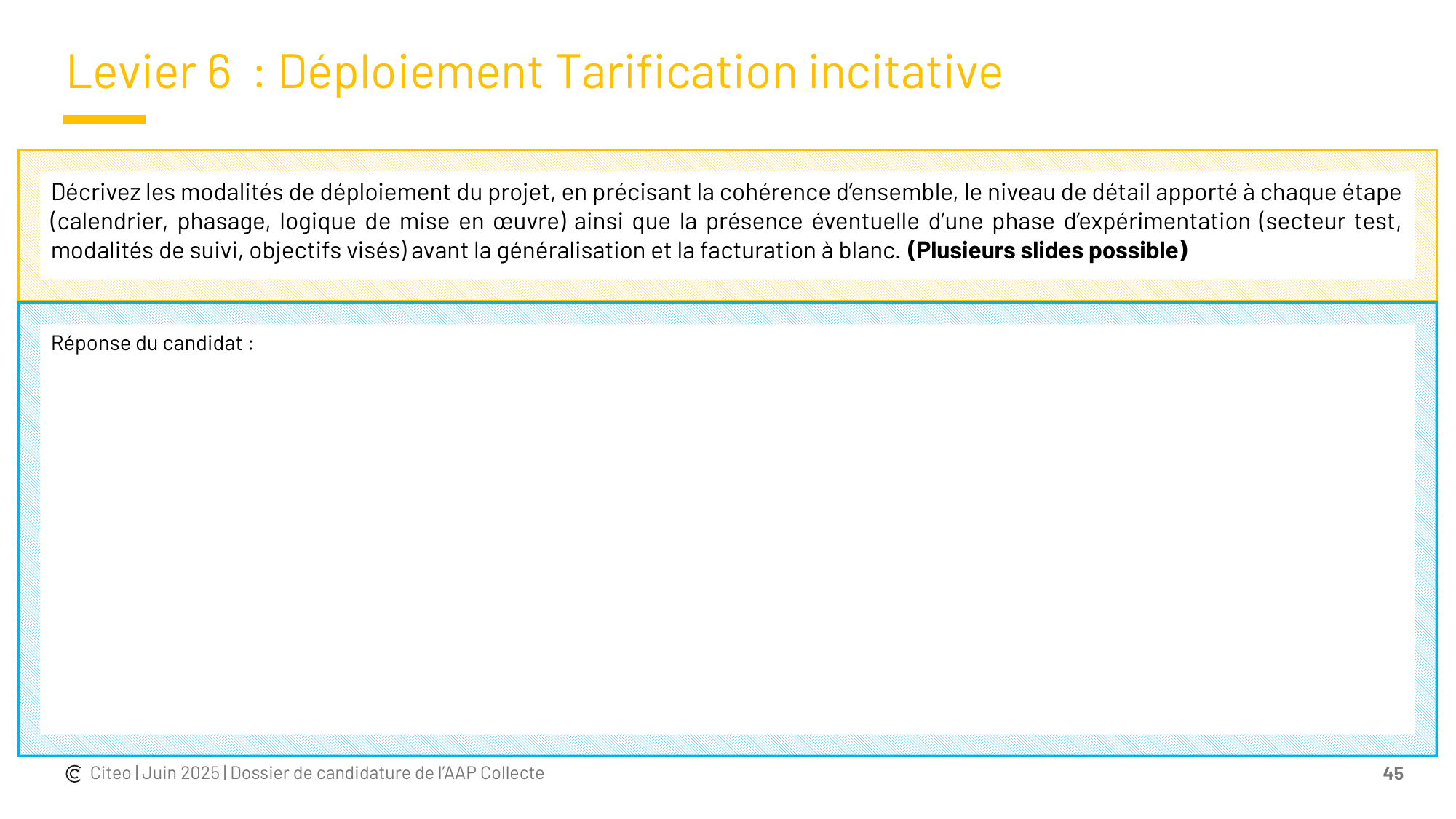

# Levier 6  : Déploiement Tarification incitative

Décrivez les modalités de déploiement du projet, en précisant la cohérence d’ensemble, le niveau de détail apporté à chaque étape (calendrier, phasage, logique de mise en œuvre) ainsi que la présence éventuelle d’une phase d’expérimentation (secteur test, modalités de suivi, objectifs visés) avant la généralisation et la facturation à blanc. (Plusieurs slides possible)

Réponse du candidat :

Citeo | Juin 2025 | Dossier de candidature de l’AAP Collecte
45